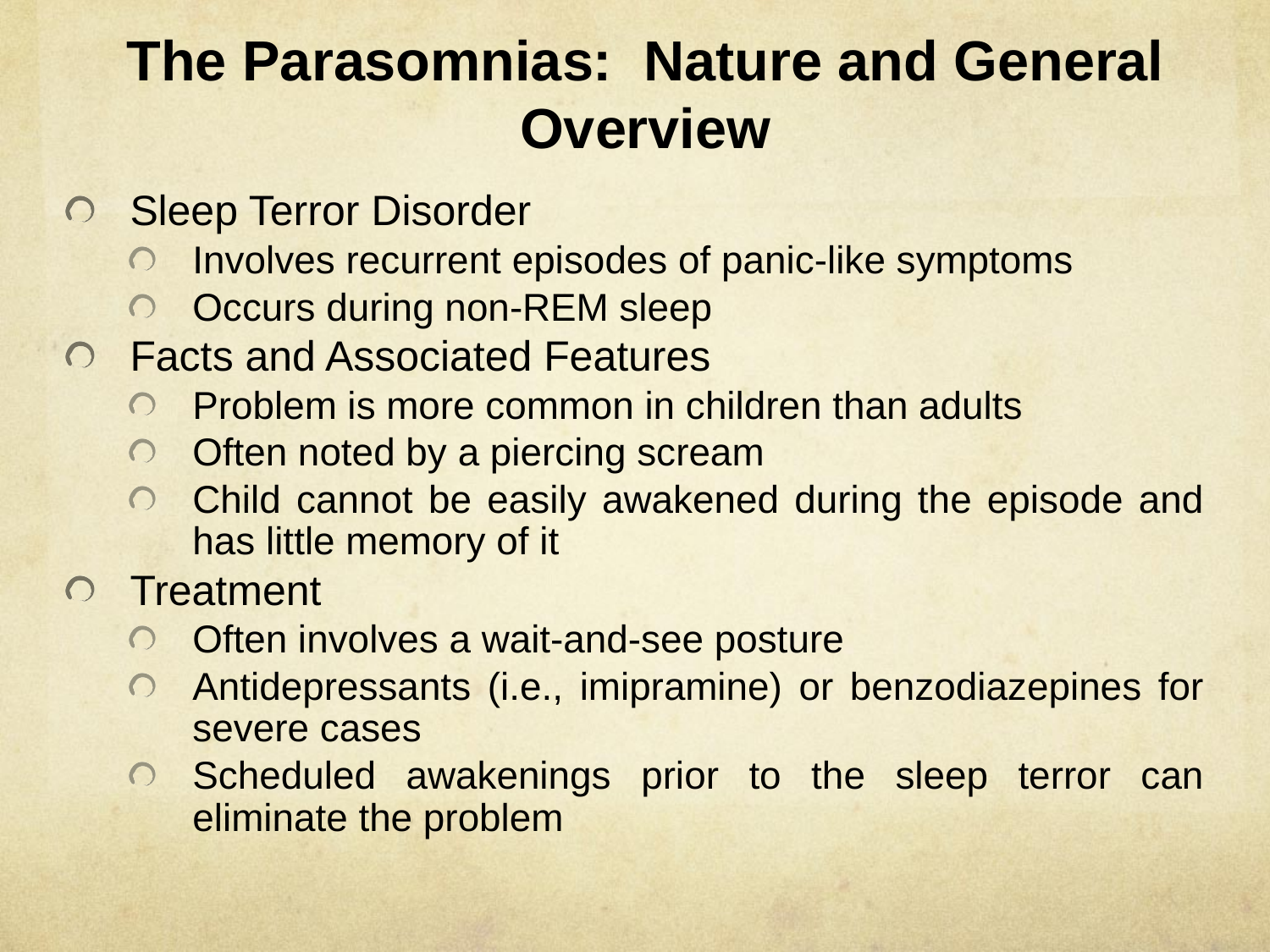

# The Parasomnias:  Nature and General Overview

Sleep Terror Disorder
Involves recurrent episodes of panic-like symptoms
Occurs during non-REM sleep
Facts and Associated Features
Problem is more common in children than adults
Often noted by a piercing scream
Child cannot be easily awakened during the episode and has little memory of it
Treatment
Often involves a wait-and-see posture
Antidepressants (i.e., imipramine) or benzodiazepines for severe cases
Scheduled awakenings prior to the sleep terror can eliminate the problem